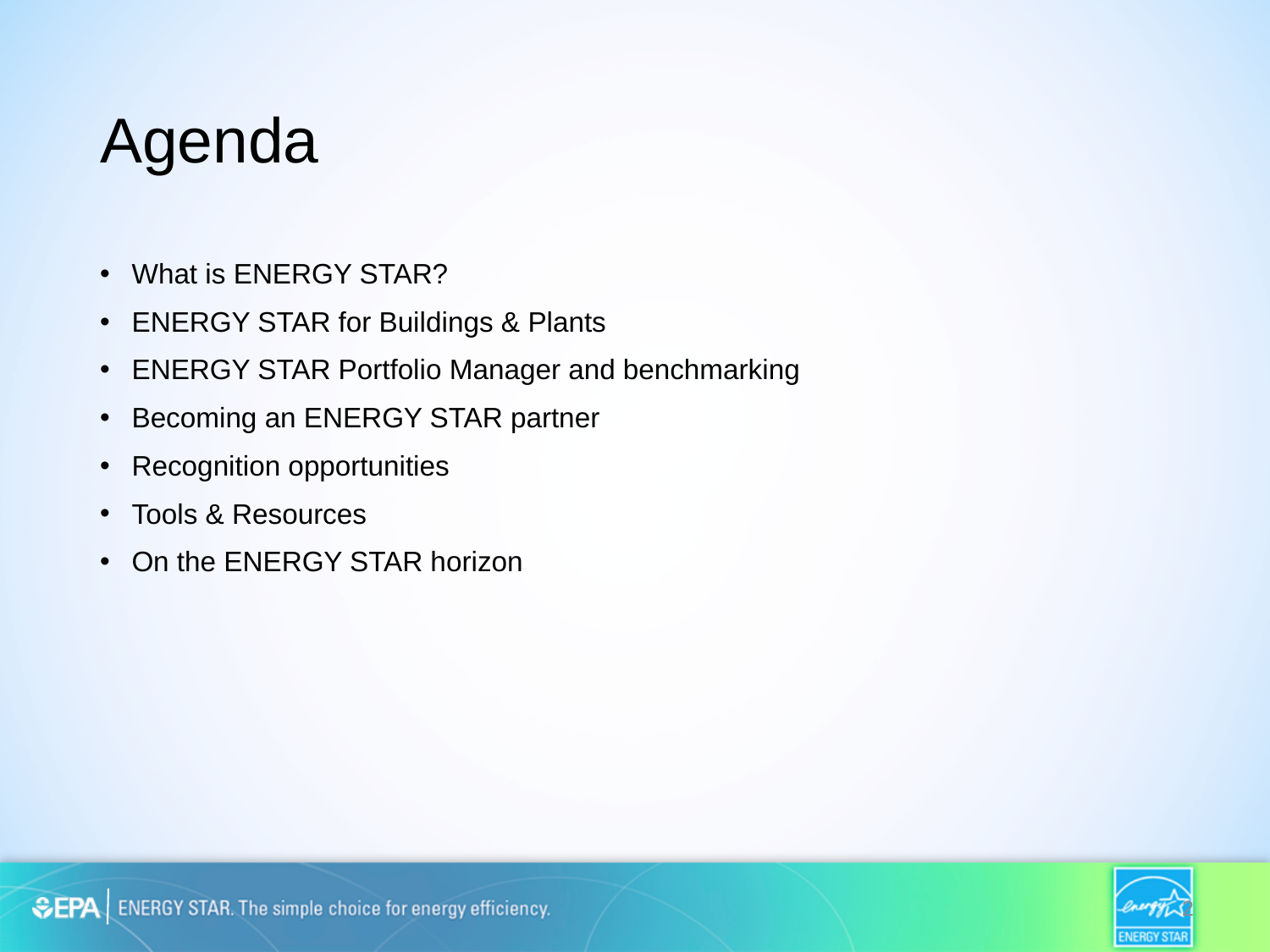

# Agenda
What is ENERGY STAR?
ENERGY STAR for Buildings & Plants
ENERGY STAR Portfolio Manager and benchmarking
Becoming an ENERGY STAR partner
Recognition opportunities
Tools & Resources
On the ENERGY STAR horizon
2